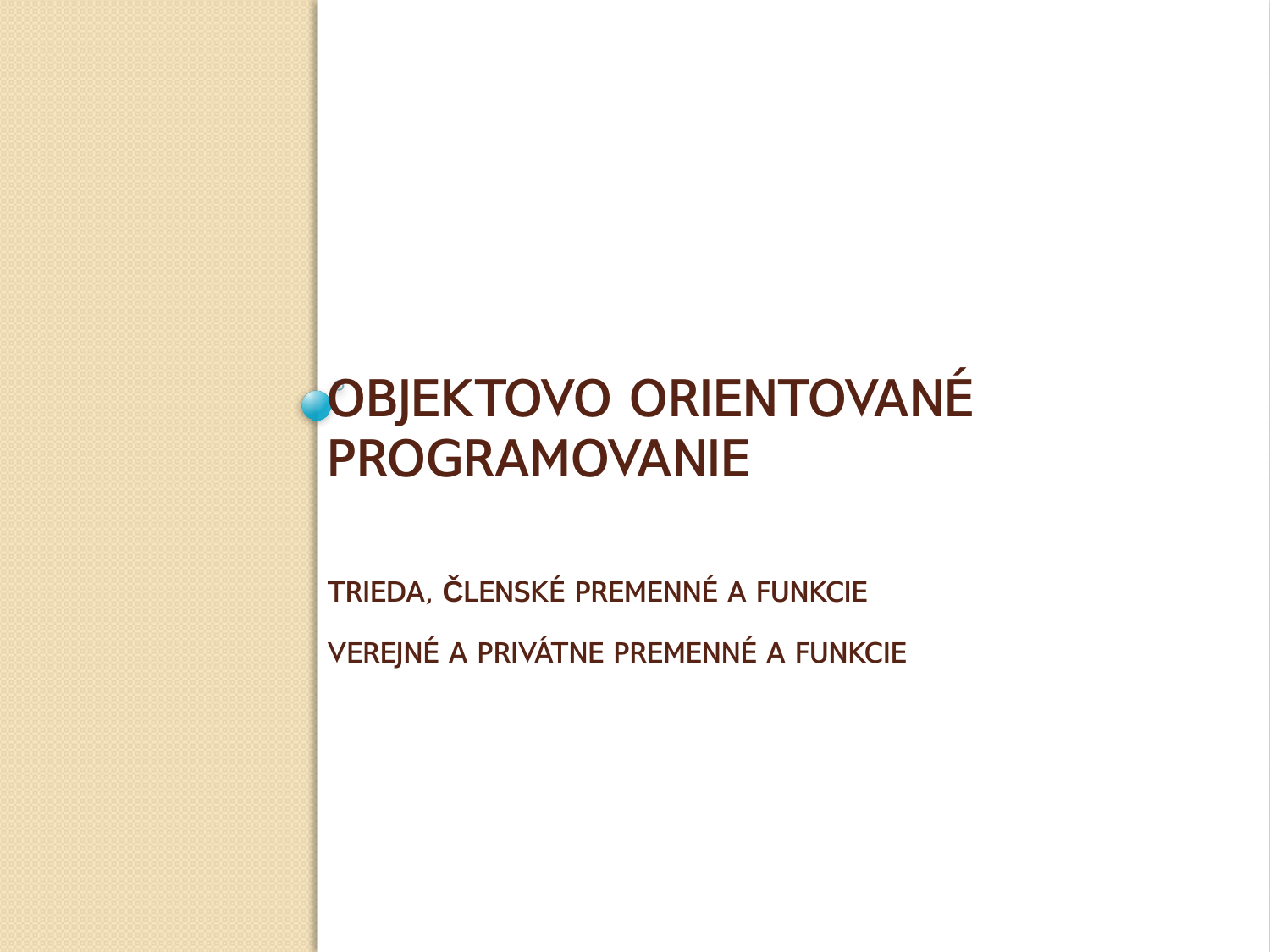

# Objektovo orientované programovanie Trieda, členské premenné a funkcie Verejné a privátne premenné a funkcie